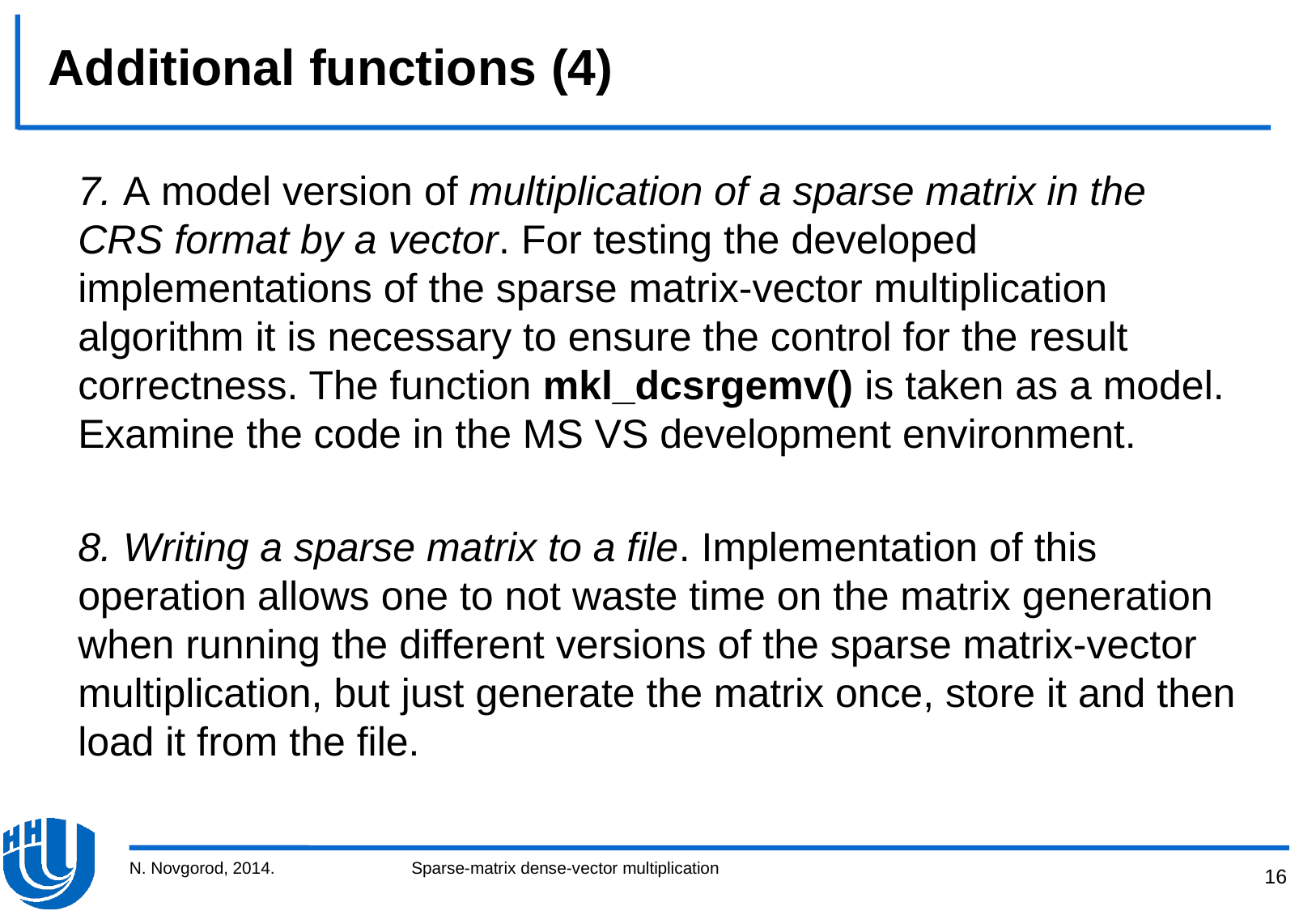

# Additional functions (4)
7. A model version of multiplication of a sparse matrix in the CRS format by a vector. For testing the developed implementations of the sparse matrix-vector multiplication algorithm it is necessary to ensure the control for the result correctness. The function mkl_dcsrgemv() is taken as a model. Examine the code in the MS VS development environment.

8. Writing a sparse matrix to a file. Implementation of this operation allows one to not waste time on the matrix generation when running the different versions of the sparse matrix-vector multiplication, but just generate the matrix once, store it and then load it from the file.

N. Novgorod, 2014.
Sparse-matrix dense-vector multiplication